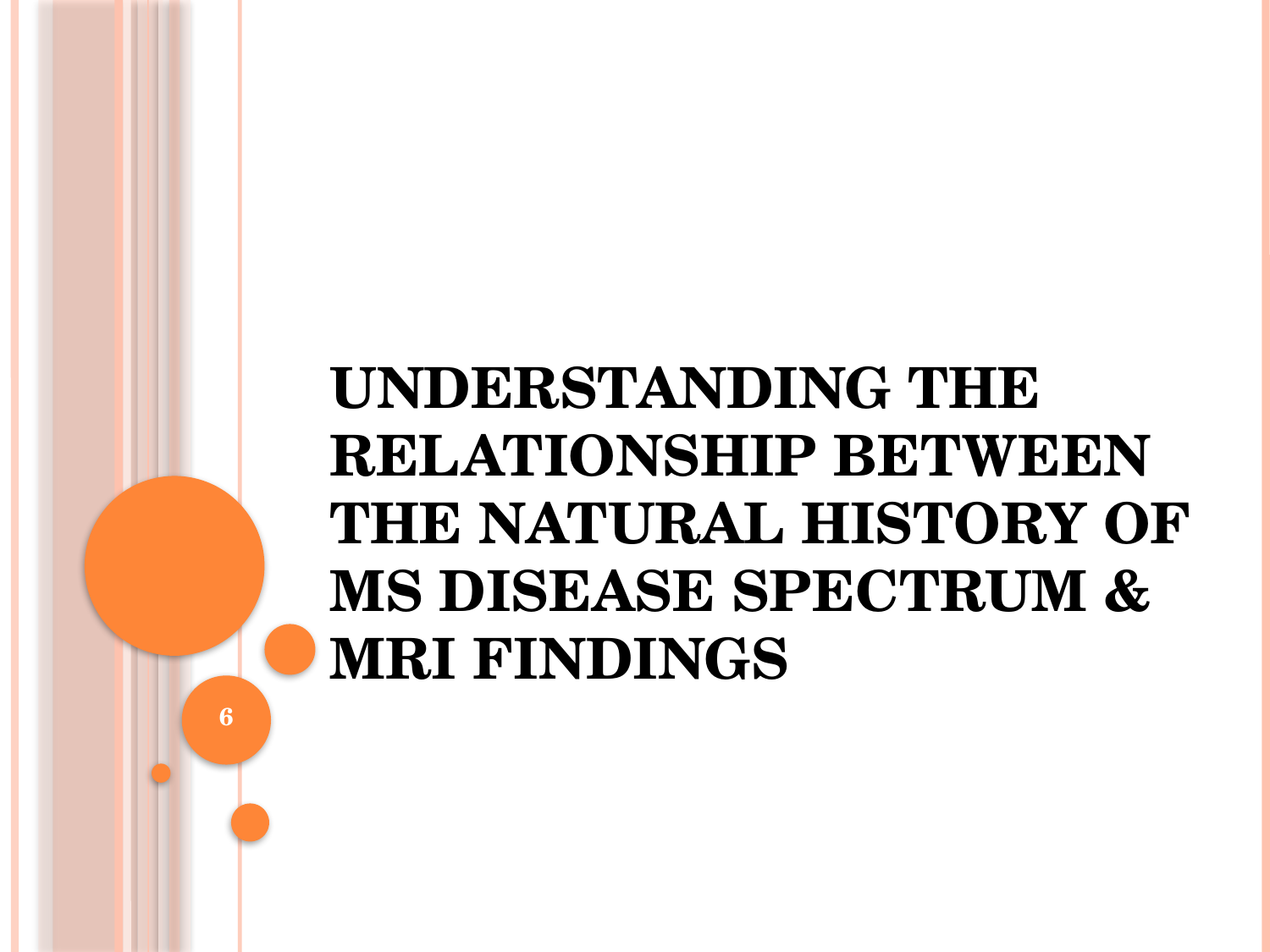

# Understanding the Relationship between the Natural History of MS Disease Spectrum & MRI Findings
6